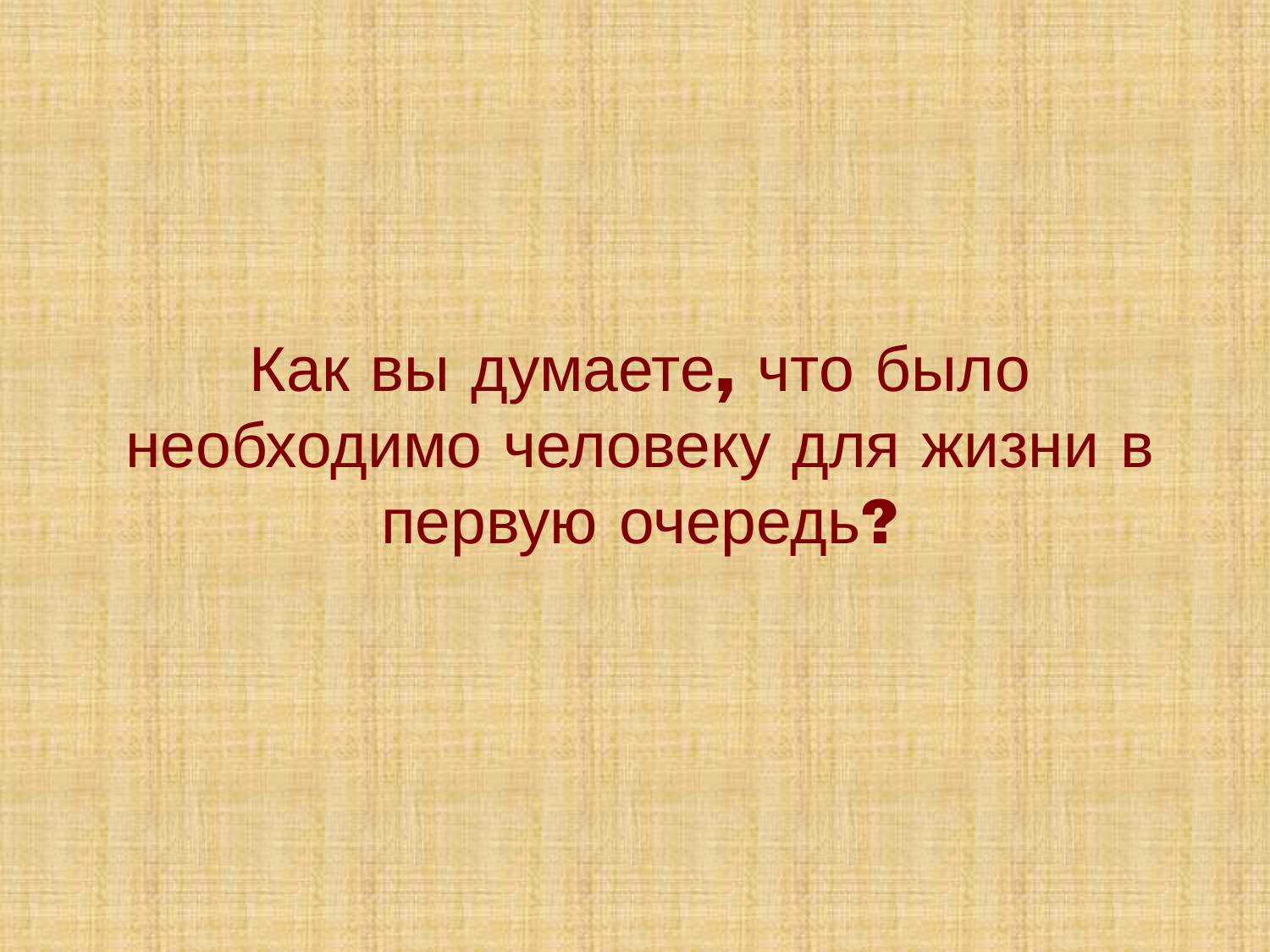

Как вы думаете, что было необходимо человеку для жизни в первую очередь?